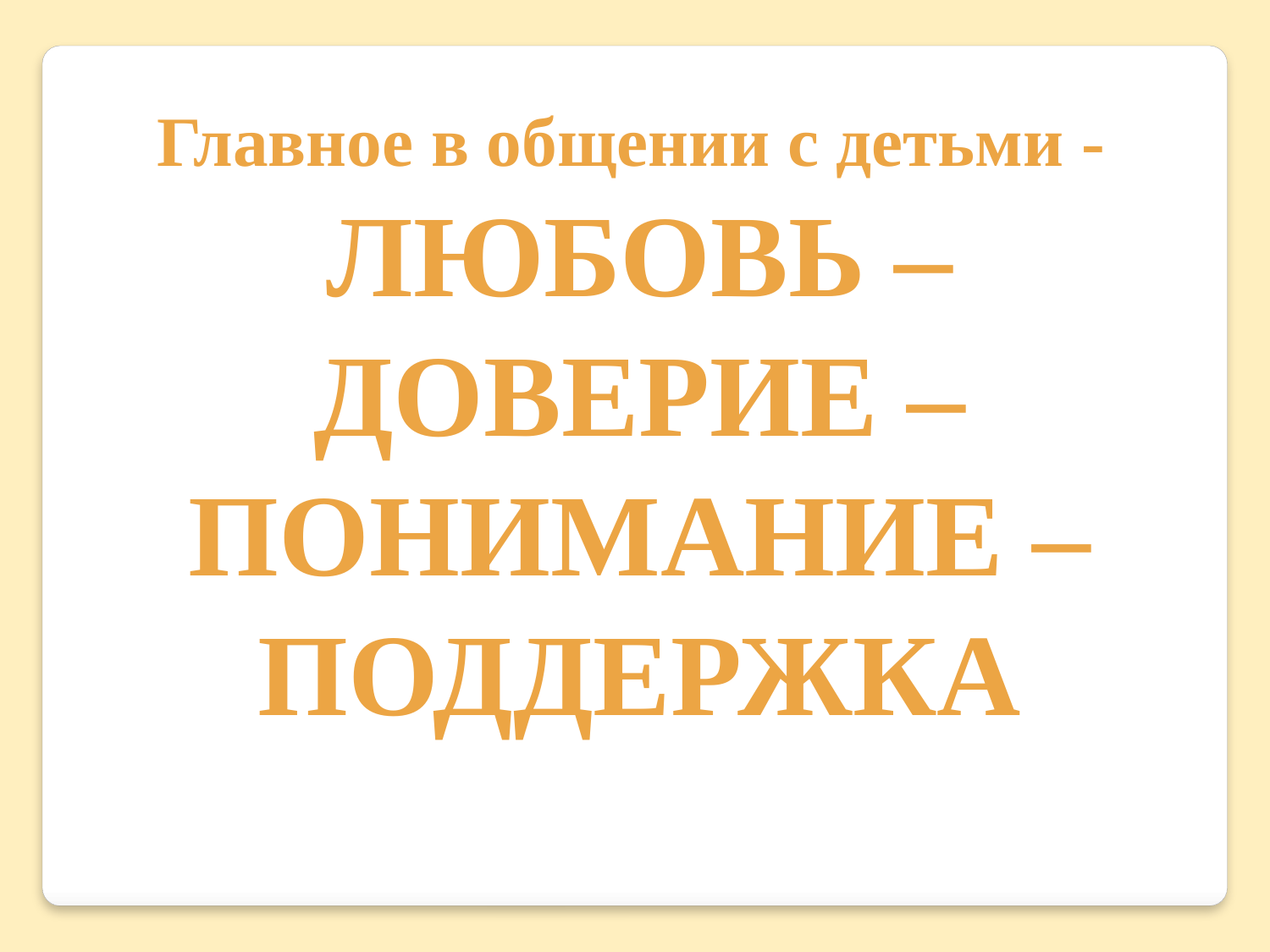

Главное в общении с детьми -
ЛЮБОВЬ – ДОВЕРИЕ – ПОНИМАНИЕ – ПОДДЕРЖКА